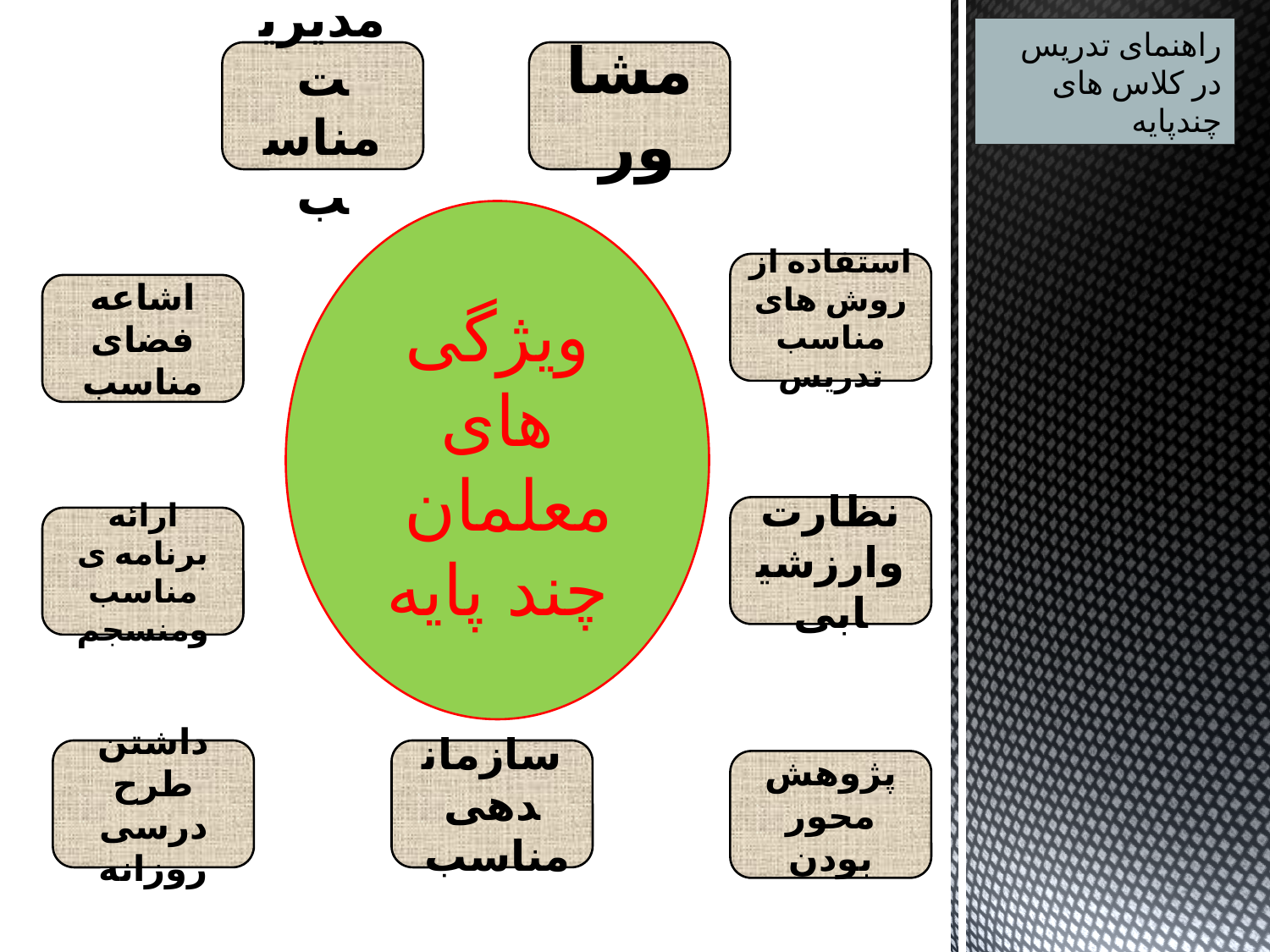

راهنمای تدریس در کلاس های چندپایه
مدیریت مناسب
مشاور

ویژگی های معلمان  چند پایه
استفاده از روش های مناسب تدریس
اشاعه فضای مناسب
ویژگی های معلمان چند پایه
نظارت وارزشیابی
ارائه برنامه ی مناسب ومنسجم
داشتن طرح درسی روزانه
سازماندهی مناسب
پژوهش محور بودن